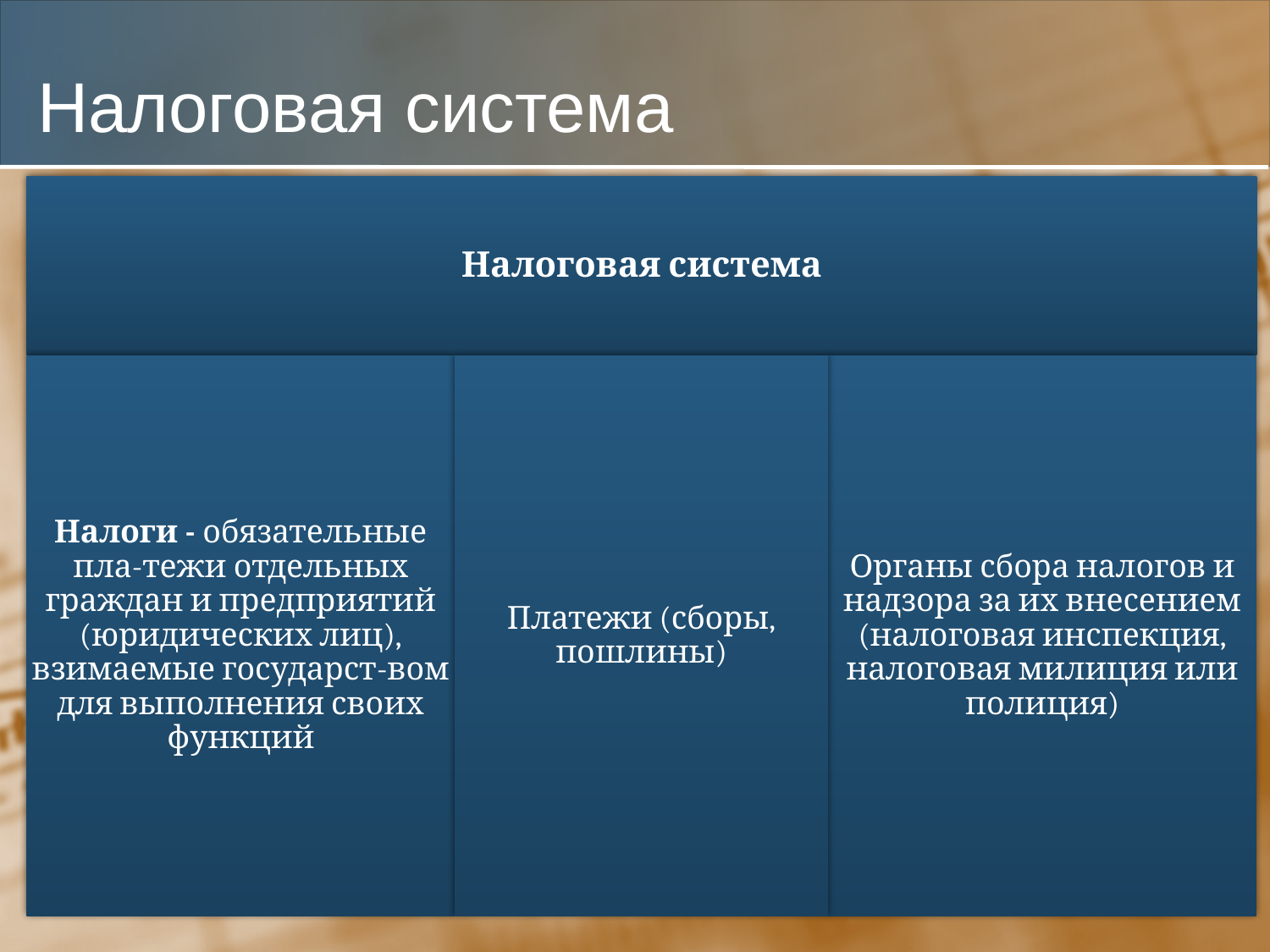

# Налоговая система

Налоговая система

Налоги - обязательные пла-тежи отдельных граждан и предприятий (юридических лиц), взимаемые государст-вом для выполнения своих функций

Платежи (сборы, пошлины)

Органы сбора налогов и надзора за их внесением (налоговая инспекция, налоговая милиция или полиция)